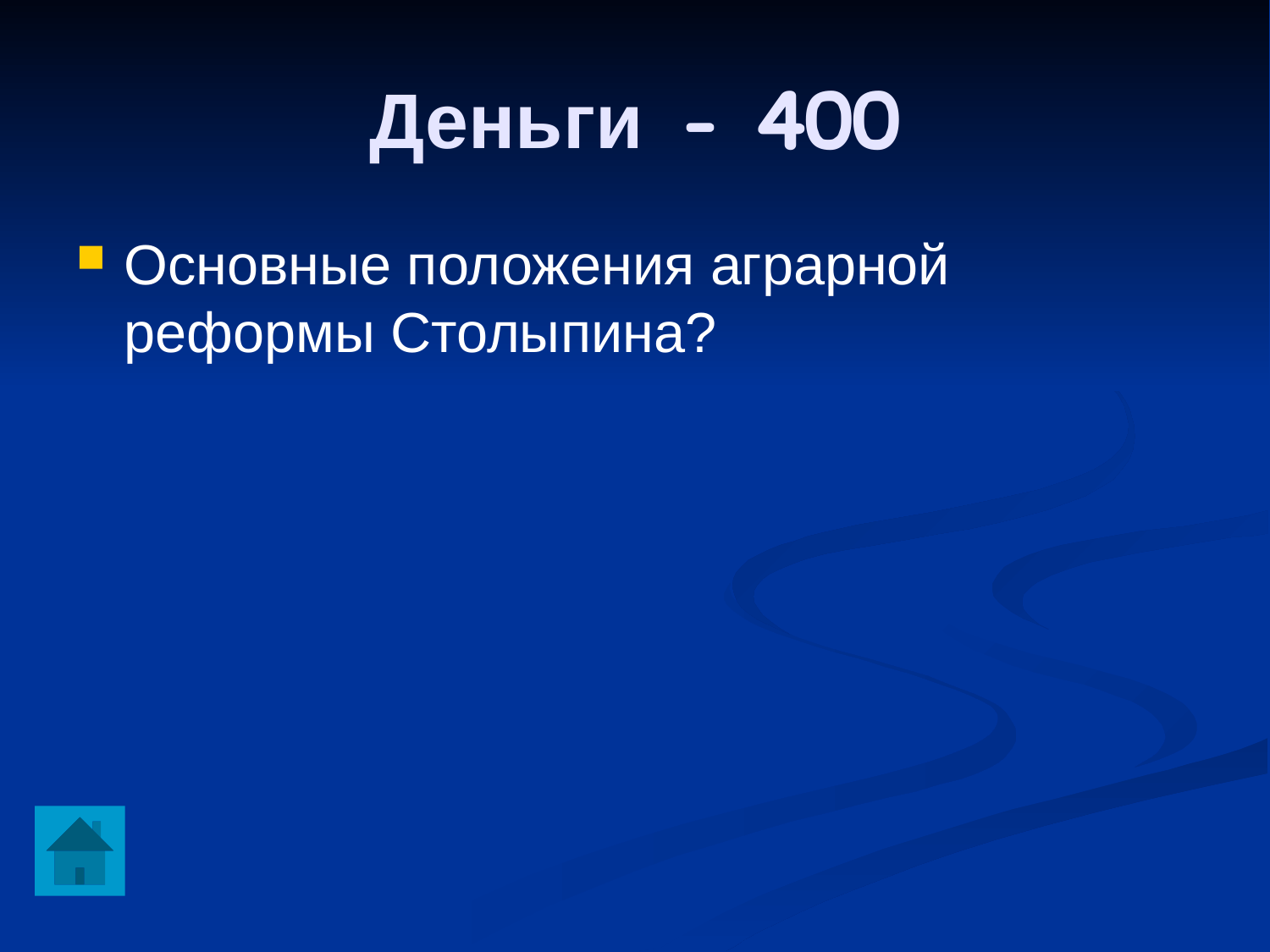

Деньги - 400
Основные положения аграрной реформы Столыпина?